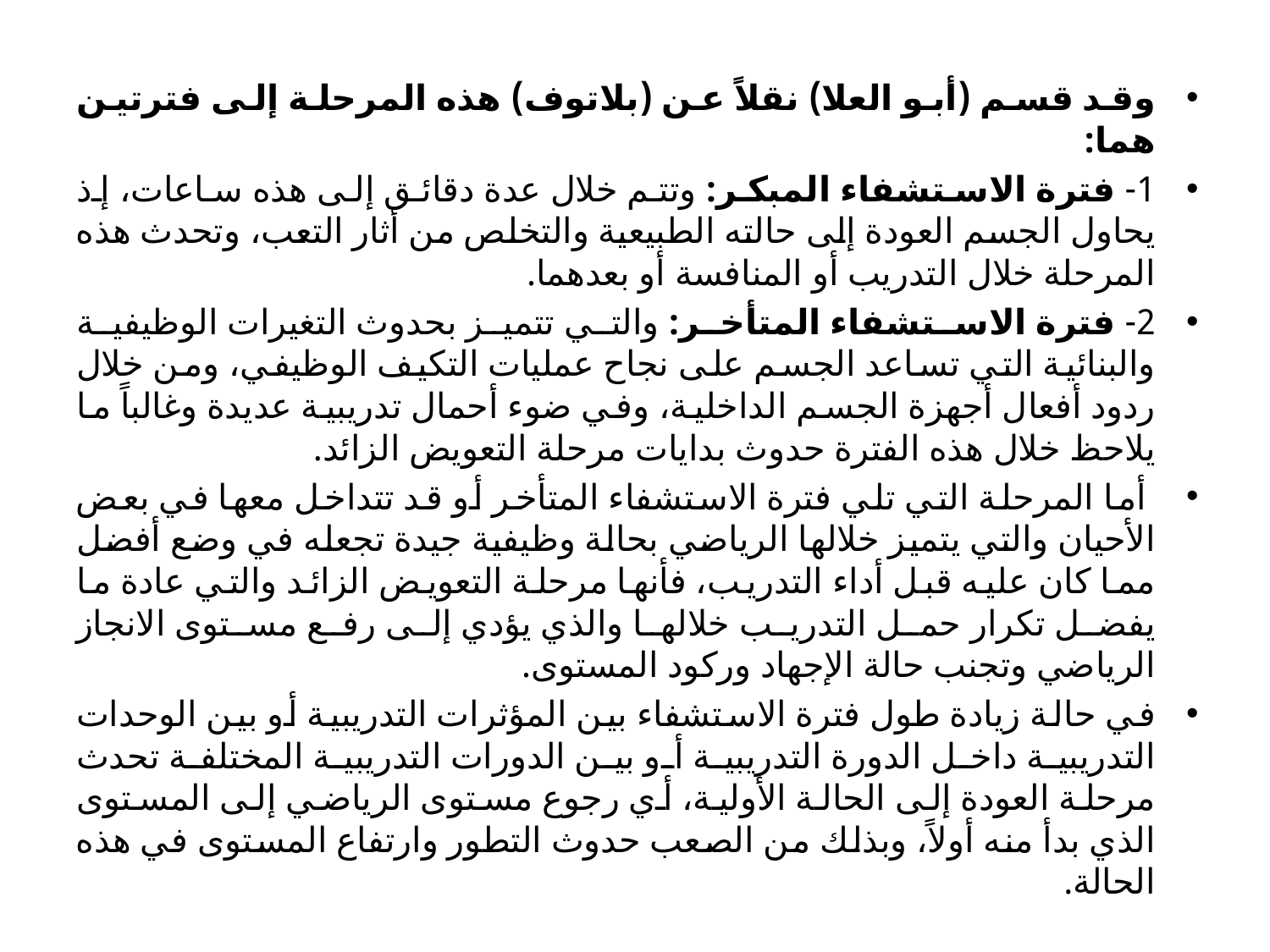

وقد قسم (أبو العلا) نقلاً عن (بلاتوف) هذه المرحلة إلى فترتين هما:
1- فترة الاستشفاء المبكر: وتتم خلال عدة دقائق إلى هذه ساعات، إذ يحاول الجسم العودة إلى حالته الطبيعية والتخلص من أثار التعب، وتحدث هذه المرحلة خلال التدريب أو المنافسة أو بعدهما.
2- فترة الاستشفاء المتأخر: والتي تتميز بحدوث التغيرات الوظيفية والبنائية التي تساعد الجسم على نجاح عمليات التكيف الوظيفي، ومن خلال ردود أفعال أجهزة الجسم الداخلية، وفي ضوء أحمال تدريبية عديدة وغالباً ما يلاحظ خلال هذه الفترة حدوث بدايات مرحلة التعويض الزائد.
 أما المرحلة التي تلي فترة الاستشفاء المتأخر أو قد تتداخل معها في بعض الأحيان والتي يتميز خلالها الرياضي بحالة وظيفية جيدة تجعله في وضع أفضل مما كان عليه قبل أداء التدريب، فأنها مرحلة التعويض الزائد والتي عادة ما يفضل تكرار حمل التدريب خلالها والذي يؤدي إلى رفع مستوى الانجاز الرياضي وتجنب حالة الإجهاد وركود المستوى.
في حالة زيادة طول فترة الاستشفاء بين المؤثرات التدريبية أو بين الوحدات التدريبية داخل الدورة التدريبية أو بين الدورات التدريبية المختلفة تحدث مرحلة العودة إلى الحالة الأولية، أي رجوع مستوى الرياضي إلى المستوى الذي بدأ منه أولاً، وبذلك من الصعب حدوث التطور وارتفاع المستوى في هذه الحالة.